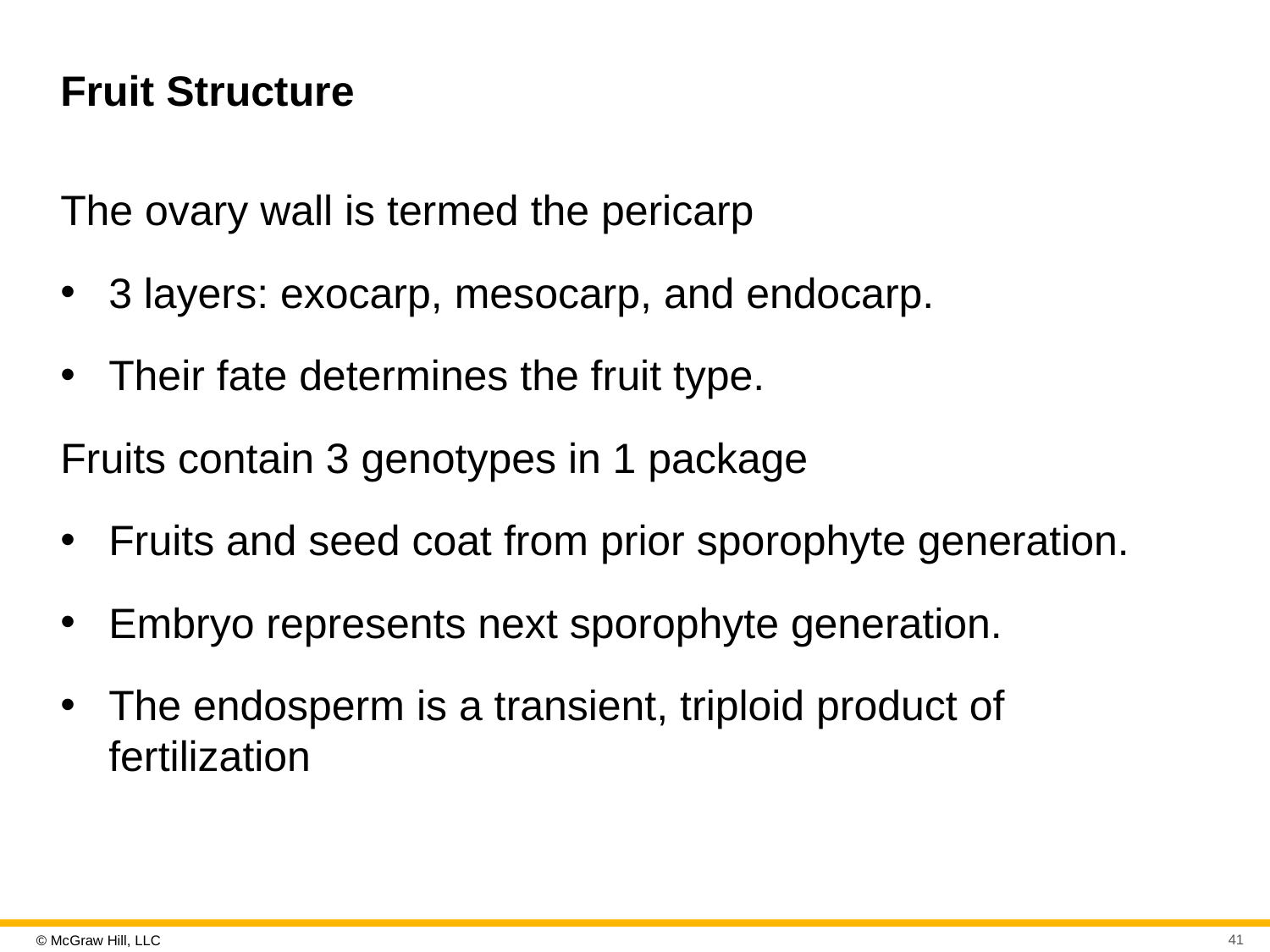

# Fruit Structure
The ovary wall is termed the pericarp
3 layers: exocarp, mesocarp, and endocarp.
Their fate determines the fruit type.
Fruits contain 3 genotypes in 1 package
Fruits and seed coat from prior sporophyte generation.
Embryo represents next sporophyte generation.
The endosperm is a transient, triploid product of fertilization
41